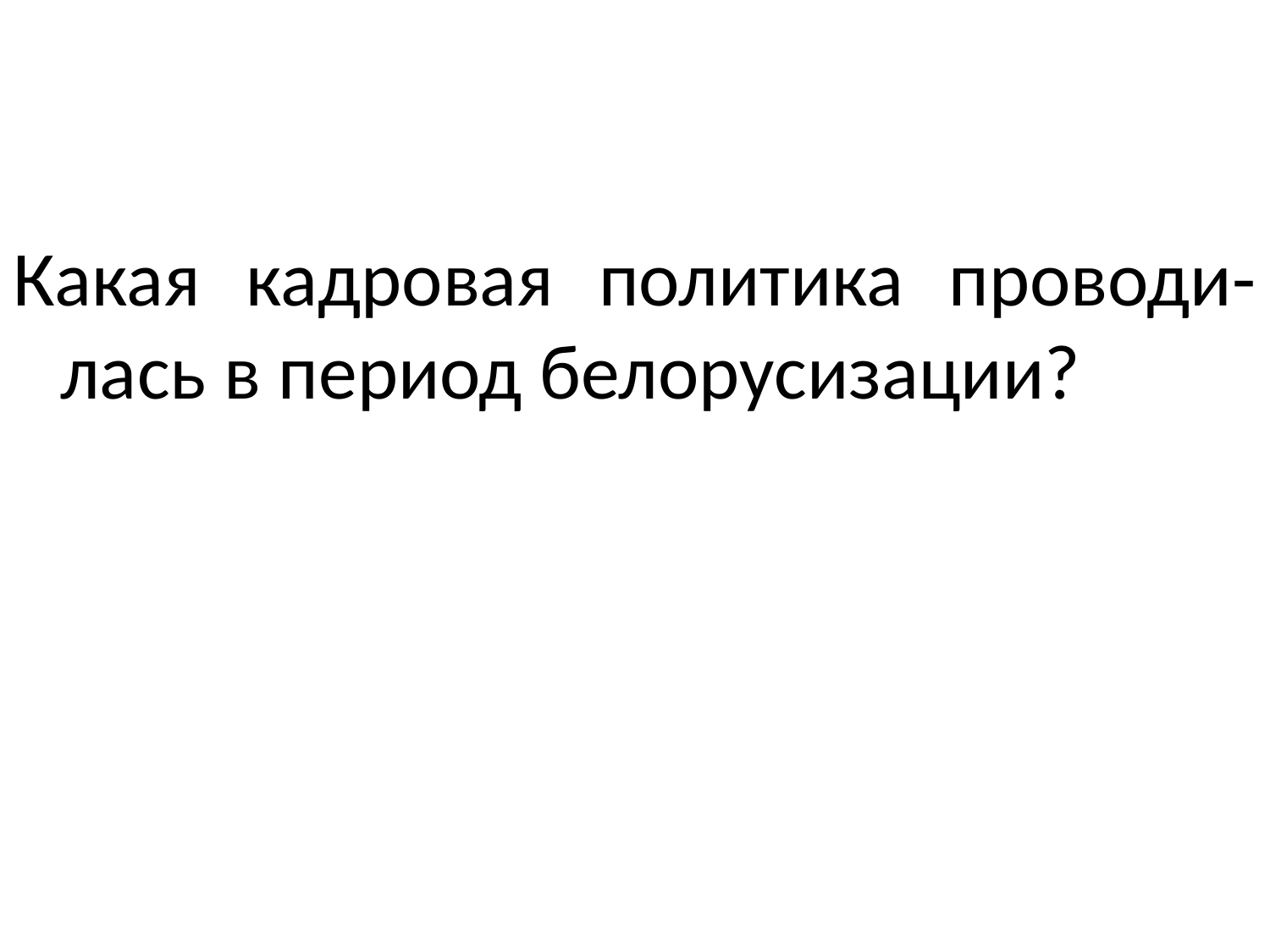

#
Какая кадровая политика проводи-лась в период белорусизации?